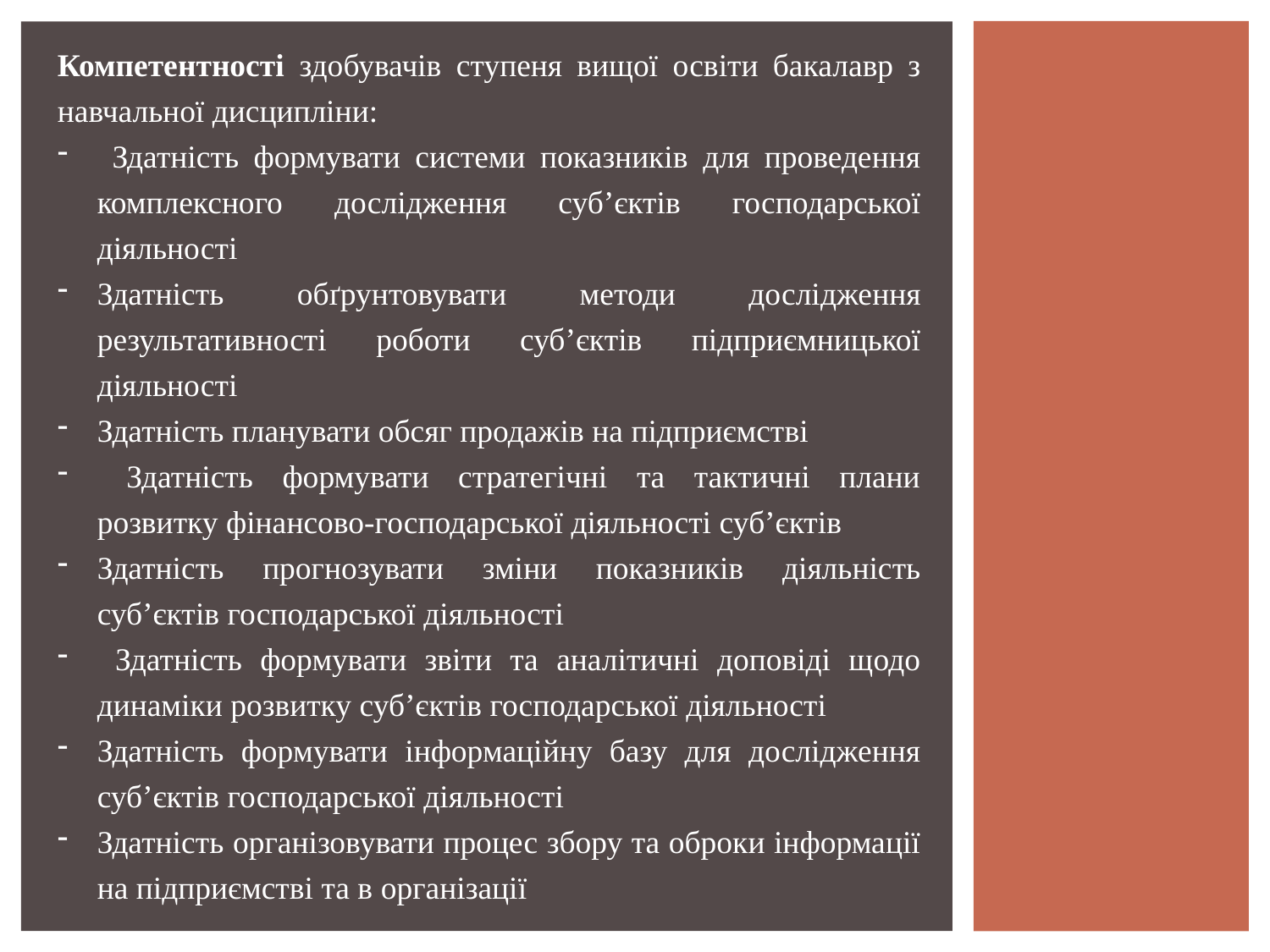

Компетентності здобувачів ступеня вищої освіти бакалавр з навчальної дисципліни:
 Здатність формувати системи показників для проведення комплексного дослідження суб’єктів господарської діяльності
Здатність обґрунтовувати методи дослідження результативності роботи суб’єктів підприємницької діяльності
Здатність планувати обсяг продажів на підприємстві
 Здатність формувати стратегічні та тактичні плани розвитку фінансово-господарської діяльності суб’єктів
Здатність прогнозувати зміни показників діяльність суб’єктів господарської діяльності
 Здатність формувати звіти та аналітичні доповіді щодо динаміки розвитку суб’єктів господарської діяльності
Здатність формувати інформаційну базу для дослідження суб’єктів господарської діяльності
Здатність організовувати процес збору та оброки інформації на підприємстві та в організації